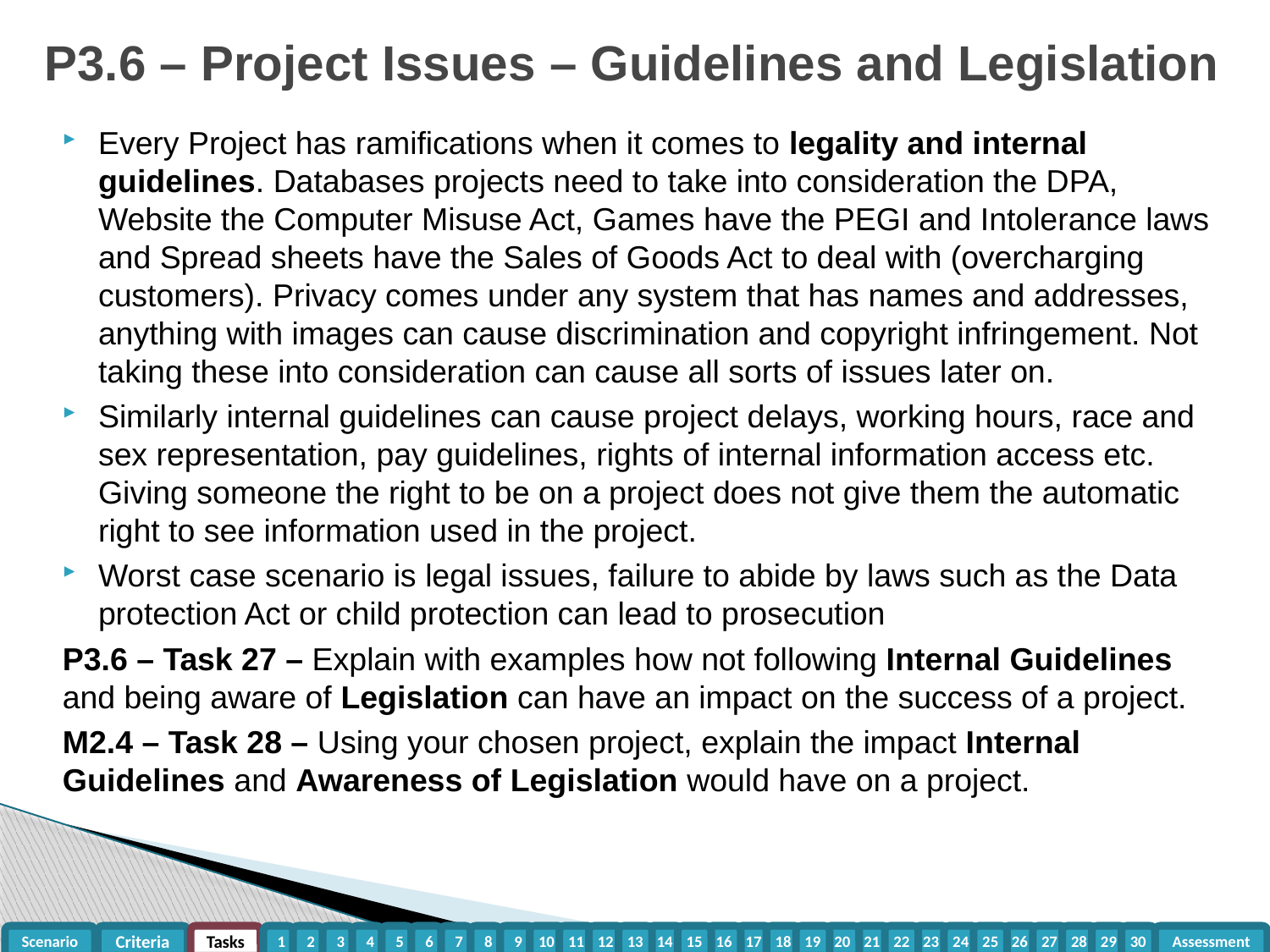

# P3.6 – Project Issues – Guidelines and Legislation
Every Project has ramifications when it comes to legality and internal guidelines. Databases projects need to take into consideration the DPA, Website the Computer Misuse Act, Games have the PEGI and Intolerance laws and Spread sheets have the Sales of Goods Act to deal with (overcharging customers). Privacy comes under any system that has names and addresses, anything with images can cause discrimination and copyright infringement. Not taking these into consideration can cause all sorts of issues later on.
Similarly internal guidelines can cause project delays, working hours, race and sex representation, pay guidelines, rights of internal information access etc. Giving someone the right to be on a project does not give them the automatic right to see information used in the project.
Worst case scenario is legal issues, failure to abide by laws such as the Data protection Act or child protection can lead to prosecution
P3.6 – Task 27 – Explain with examples how not following Internal Guidelines and being aware of Legislation can have an impact on the success of a project.
M2.4 – Task 28 – Using your chosen project, explain the impact Internal Guidelines and Awareness of Legislation would have on a project.